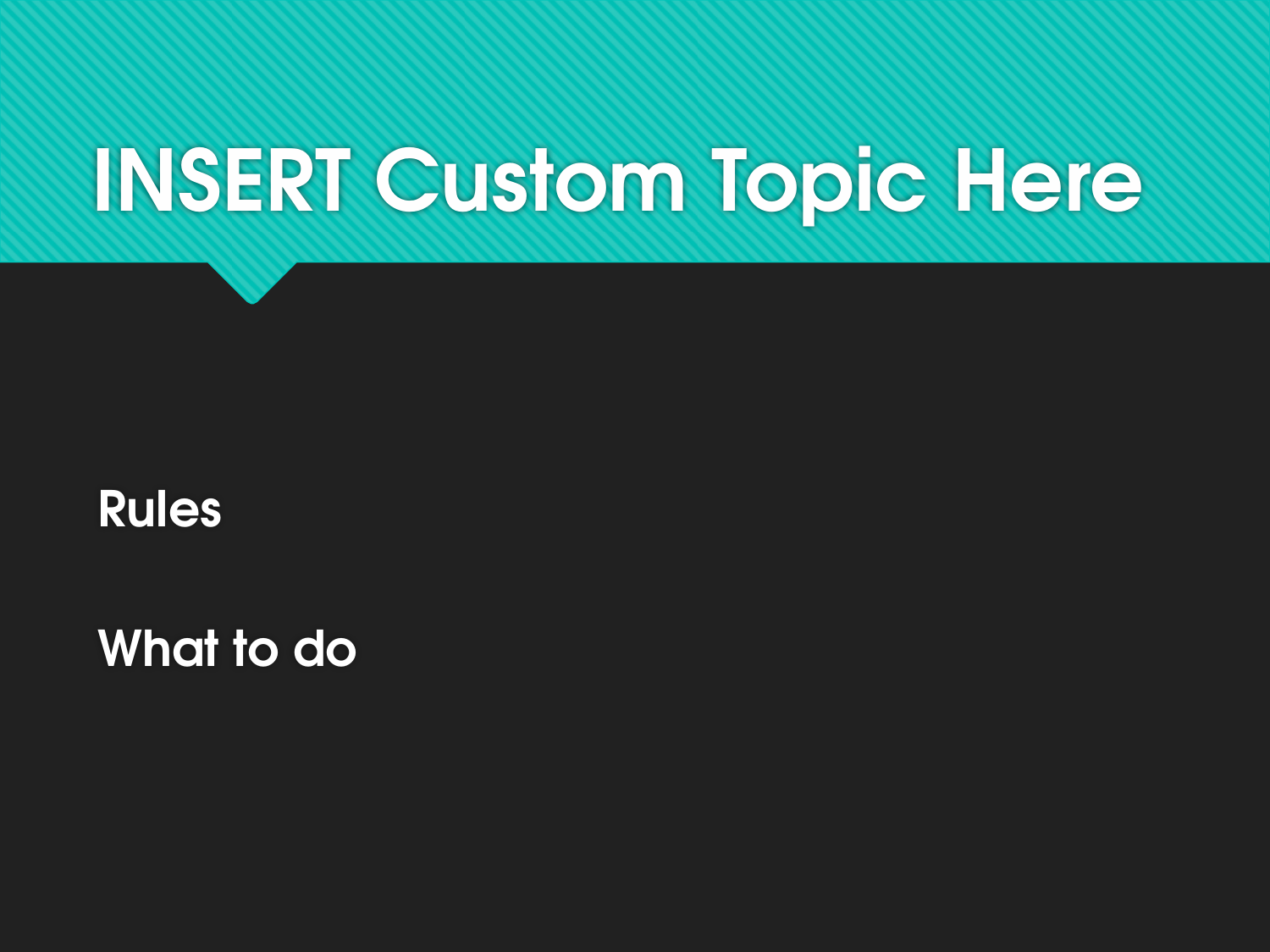

# INSERT Custom Topic Here
Rules

What to do